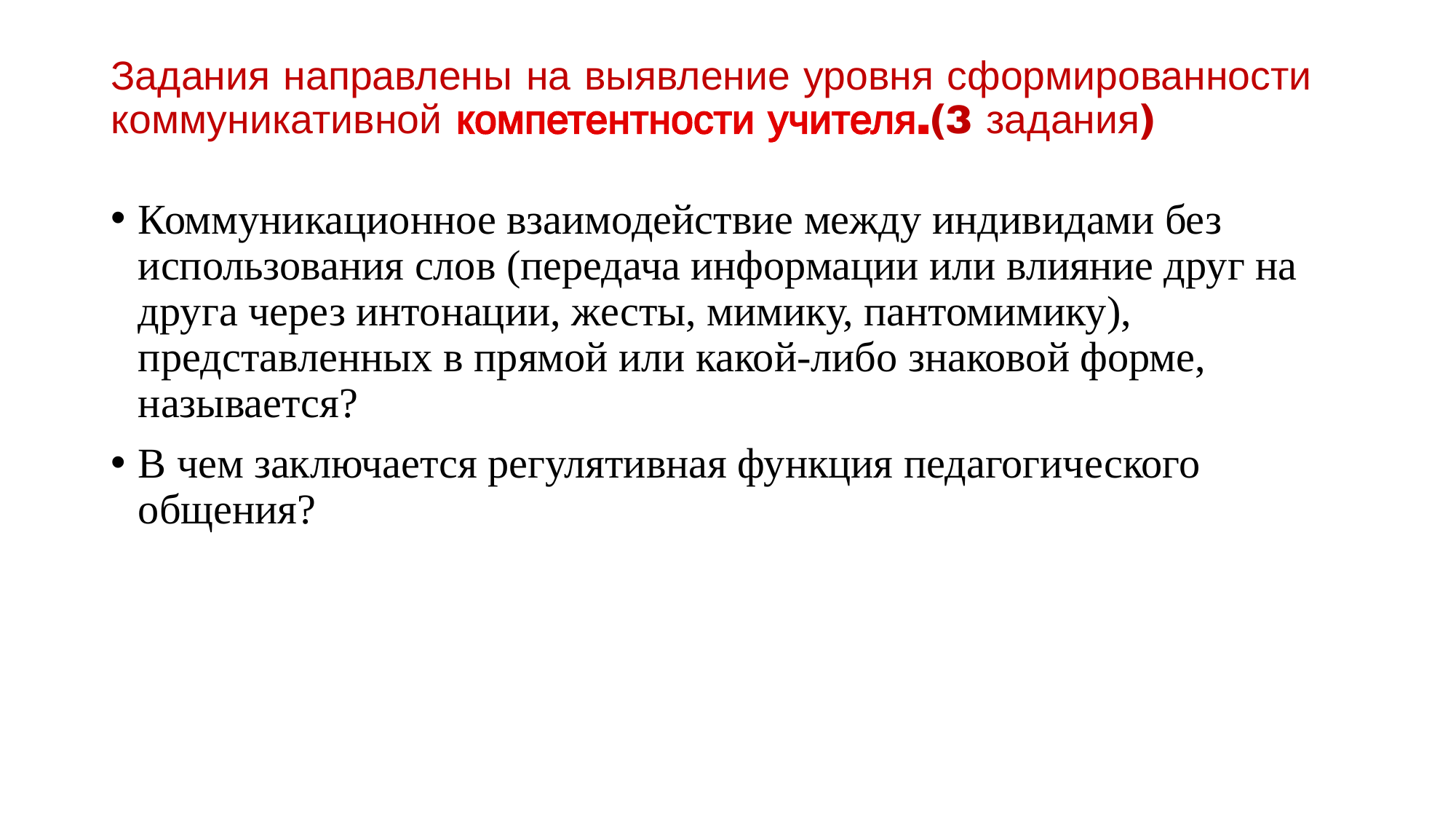

# Задания направлены на выявление уровня сформированности коммуникативной компетентности учителя.(3 задания)
Коммуникационное взаимодействие между индивидами без использования слов (передача информации или влияние друг на друга через интонации, жесты, мимику, пантомимику), представленных в прямой или какой-либо знаковой форме, называется?
В чем заключается регулятивная функция педагогического общения?